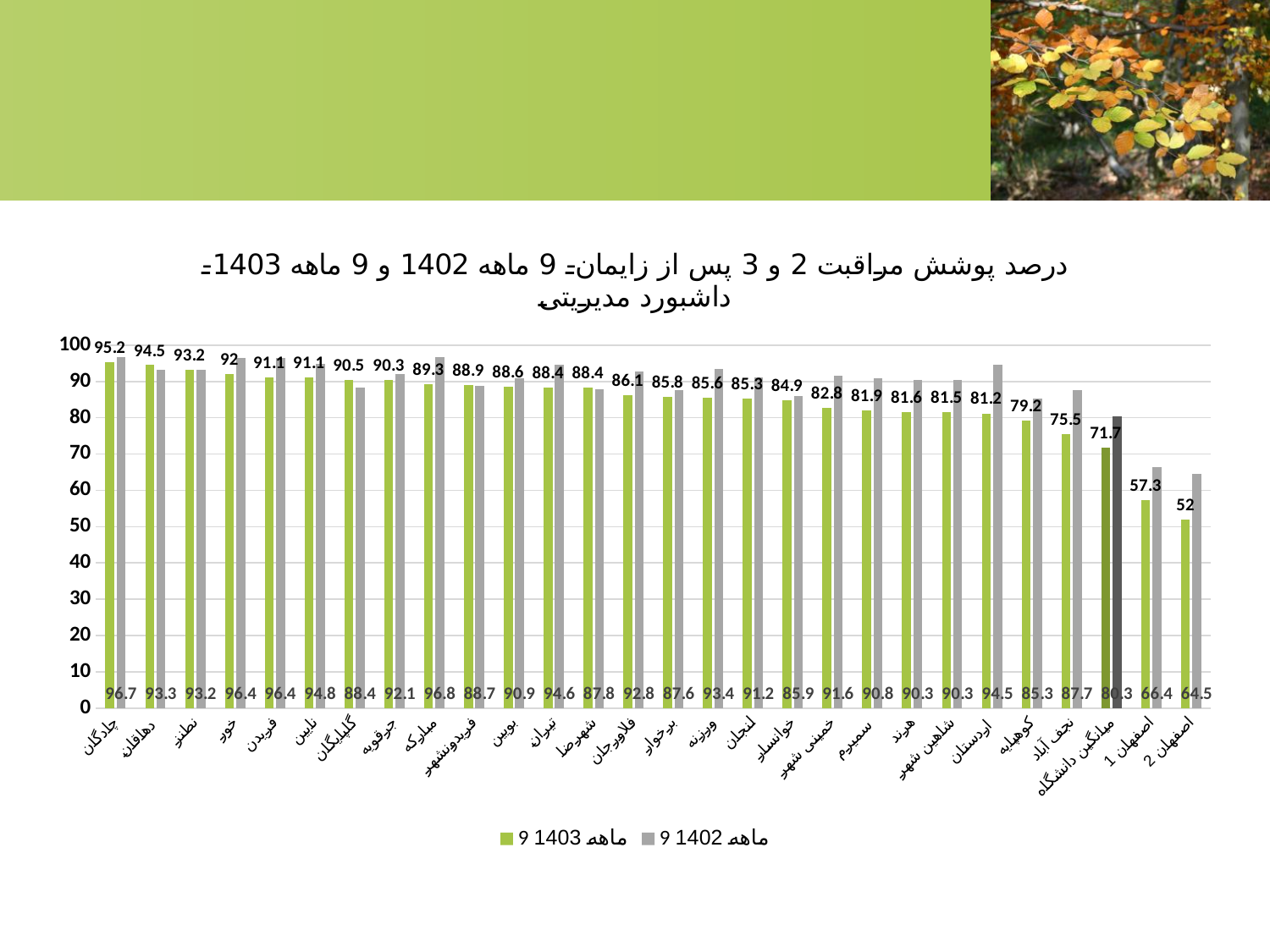

#

### Chart: درصد پوشش مراقبت 2 و 3 پس از زایمان- 9 ماهه 1402 و 9 ماهه 1403-داشبورد مدیریتی

| Category | 9 ماهه 1403 | 9 ماهه 1402 |
|---|---|---|
| چادگان | 95.2 | 96.7 |
| دهاقان  | 94.5 | 93.3 |
| نطنز | 93.2 | 93.2 |
| خور | 92.0 | 96.4 |
| فریدن | 91.1 | 96.4 |
| نایین | 91.1 | 94.8 |
| گلپایگان | 90.5 | 88.4 |
| جرقویه | 90.3 | 92.1 |
| مبارکه | 89.3 | 96.8 |
| فریدونشهر | 88.9 | 88.7 |
| بویین | 88.6 | 90.9 |
| تیران | 88.4 | 94.6 |
| شهرضا | 88.4 | 87.8 |
| فلاورجان | 86.1 | 92.8 |
| برخوار | 85.8 | 87.6 |
| ورزنه | 85.6 | 93.4 |
| لنجان | 85.3 | 91.2 |
| خوانسار | 84.9 | 85.9 |
| خمینی شهر | 82.8 | 91.6 |
| سمیرم  | 81.9 | 90.8 |
| هرند | 81.6 | 90.3 |
| شاهین شهر | 81.5 | 90.3 |
| اردستان  | 81.2 | 94.5 |
| کوهپایه | 79.2 | 85.3 |
| نجف آباد | 75.5 | 87.7 |
| میانگین دانشگاه | 71.7 | 80.3 |
| اصفهان 1 | 57.3 | 66.4 |
| اصفهان 2 | 52.0 | 64.5 |